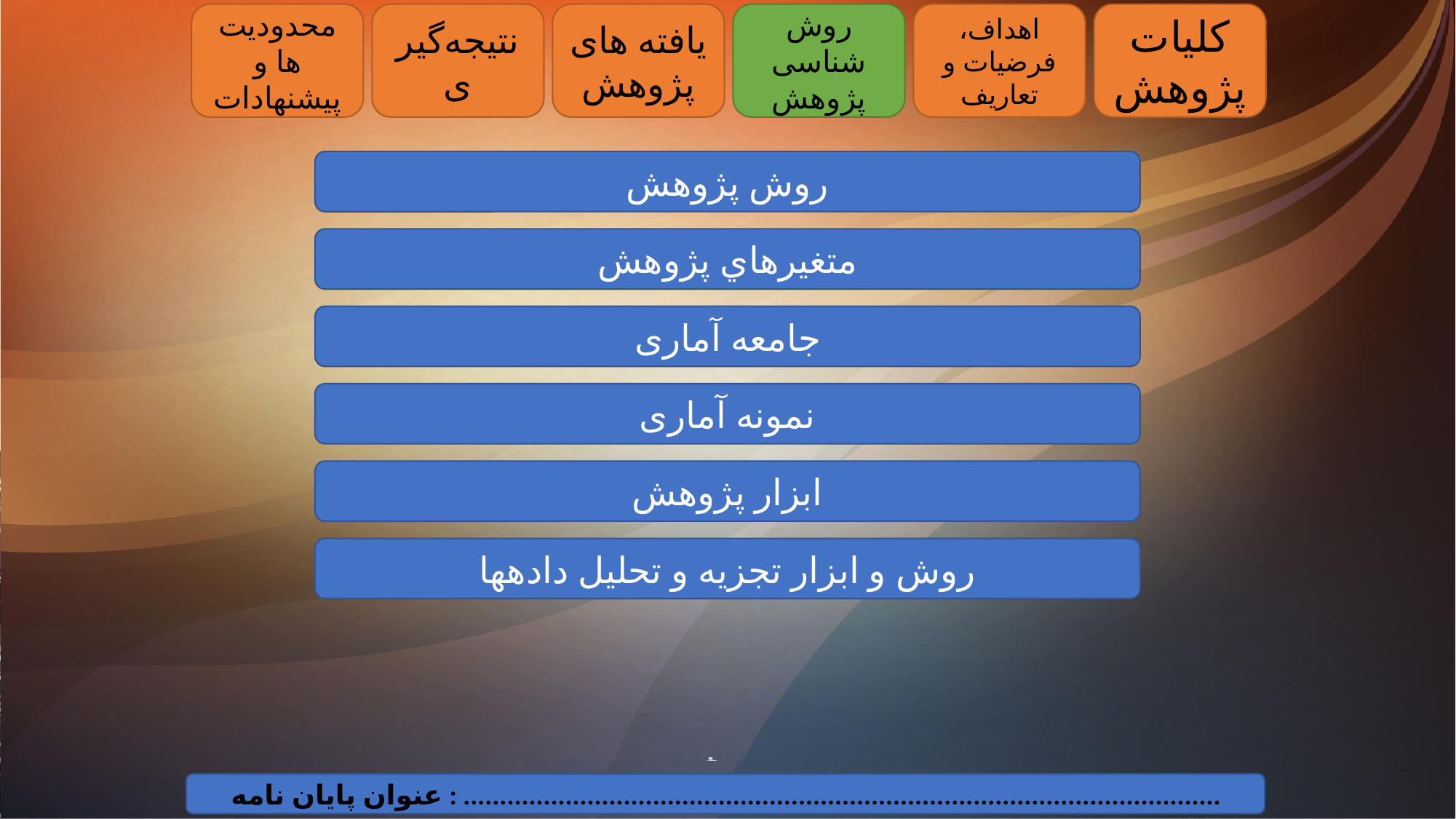

محدودیت ها و پیشنهادات
نتیجه‌گیری
یافته های پژوهش
روش شناسی پژوهش
اهداف، فرضیات و تعاریف
کلیات پژوهش
روش پژوهش
متغيرهاي پژوهش
جامعه آماری
نمونه آماری
ابزار پژوهش
روش و ابزار تجزيه و تحليل داده‏ها
عنوان پایان نامه : ........................................................................................................